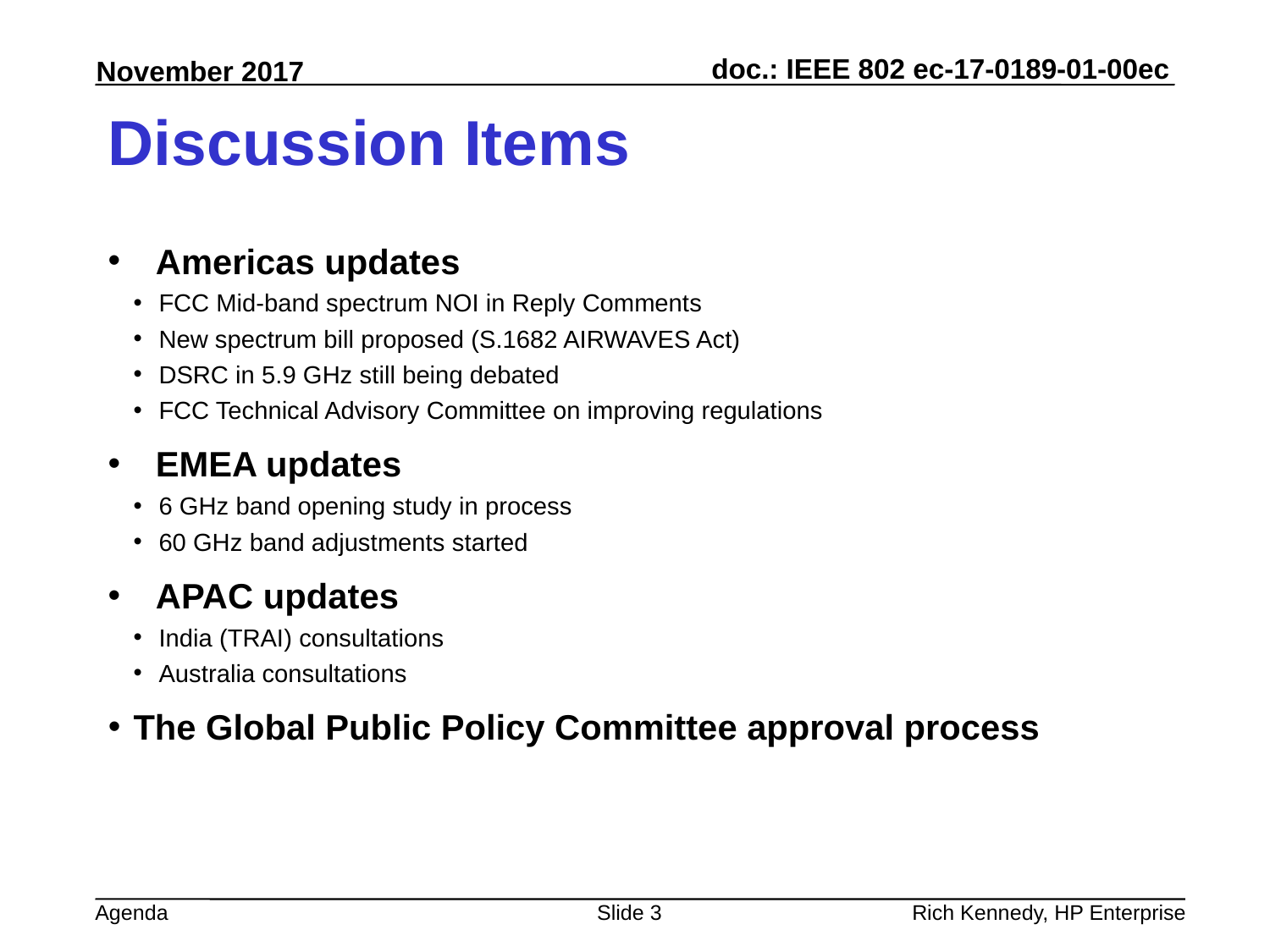

# Discussion Items
Americas updates
FCC Mid-band spectrum NOI in Reply Comments
New spectrum bill proposed (S.1682 AIRWAVES Act)
DSRC in 5.9 GHz still being debated
FCC Technical Advisory Committee on improving regulations
EMEA updates
6 GHz band opening study in process
60 GHz band adjustments started
APAC updates
India (TRAI) consultations
Australia consultations
The Global Public Policy Committee approval process

Slide 3
Rich Kennedy, HP Enterprise